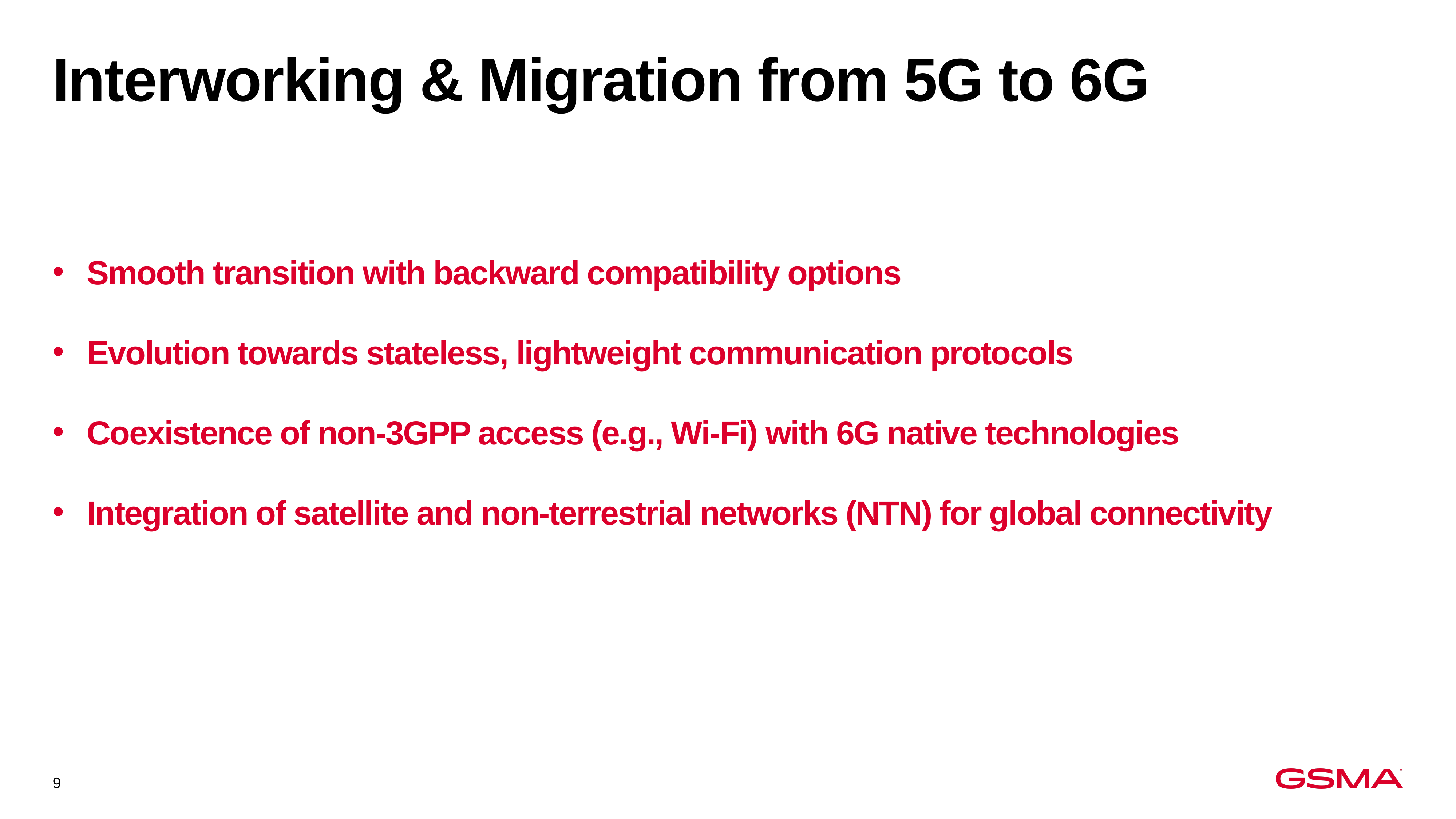

# Interworking & Migration from 5G to 6G
Smooth transition with backward compatibility options
Evolution towards stateless, lightweight communication protocols
Coexistence of non-3GPP access (e.g., Wi-Fi) with 6G native technologies
Integration of satellite and non-terrestrial networks (NTN) for global connectivity
9